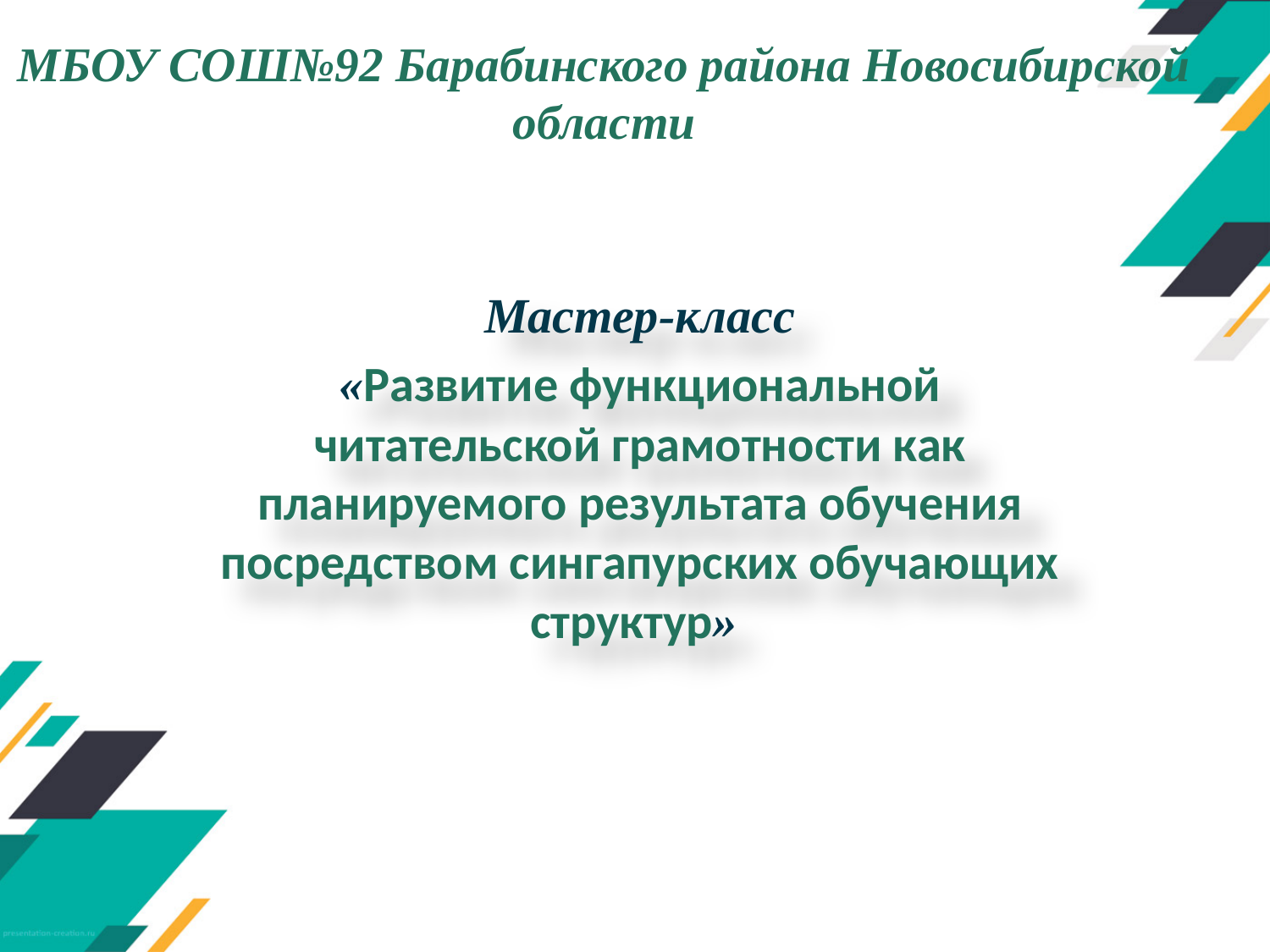

# МБОУ СОШ№92 Барабинского района Новосибирской области

Мастер-класс
«Развитие функциональной читательской грамотности как планируемого результата обучения посредством сингапурских обучающих структур»